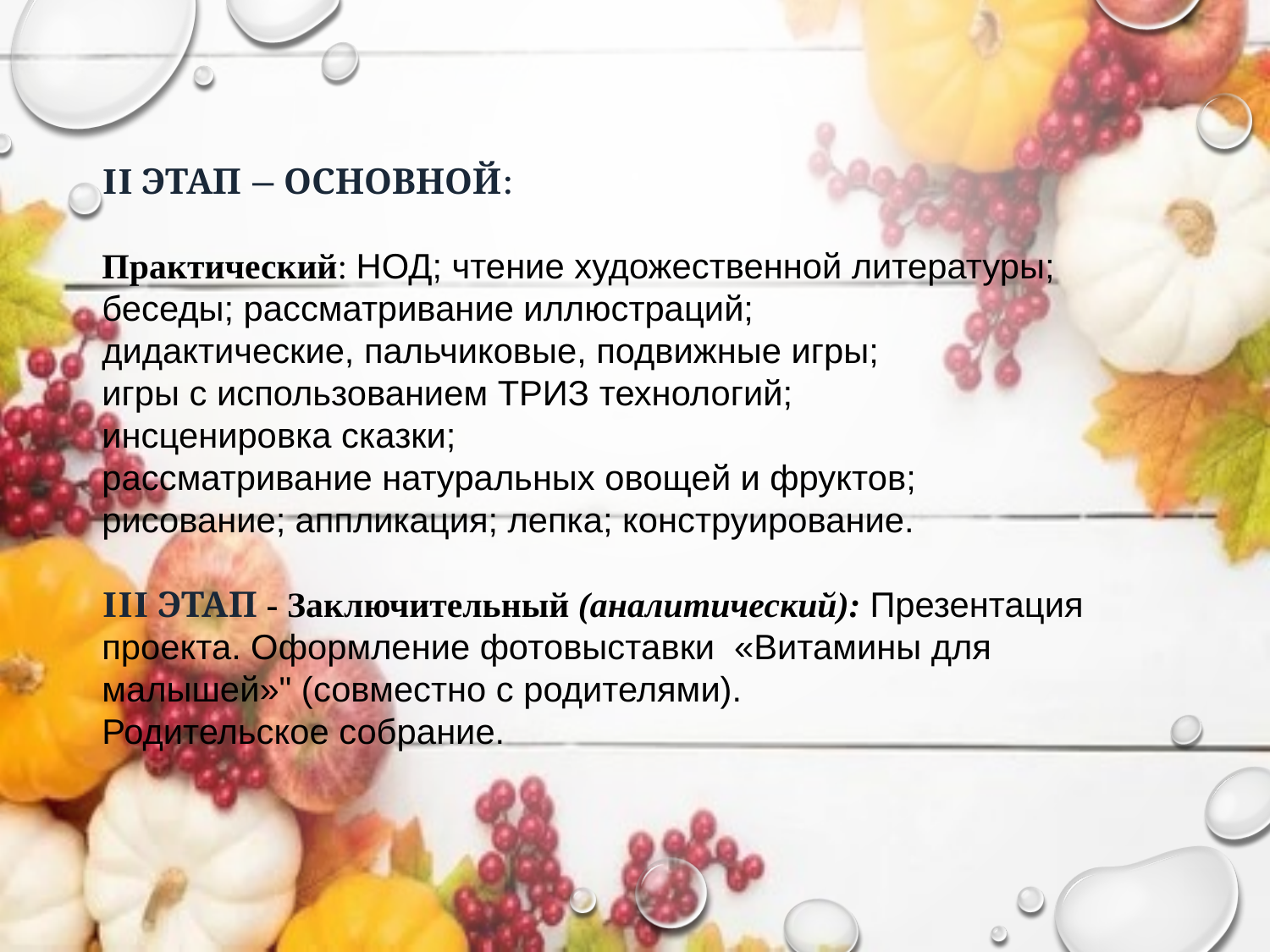

II ЭТАП – ОСНОВНОЙ:

Практический: НОД; чтение художественной литературы; беседы; рассматривание иллюстраций;
дидактические, пальчиковые, подвижные игры;
игры с использованием ТРИЗ технологий;
инсценировка сказки;
рассматривание натуральных овощей и фруктов;
рисование; аппликация; лепка; конструирование.

III ЭТАП - Заключительный (аналитический): Презентация проекта. Оформление фотовыставки  «Витамины для малышей»" (совместно с родителями).
Родительское собрание.